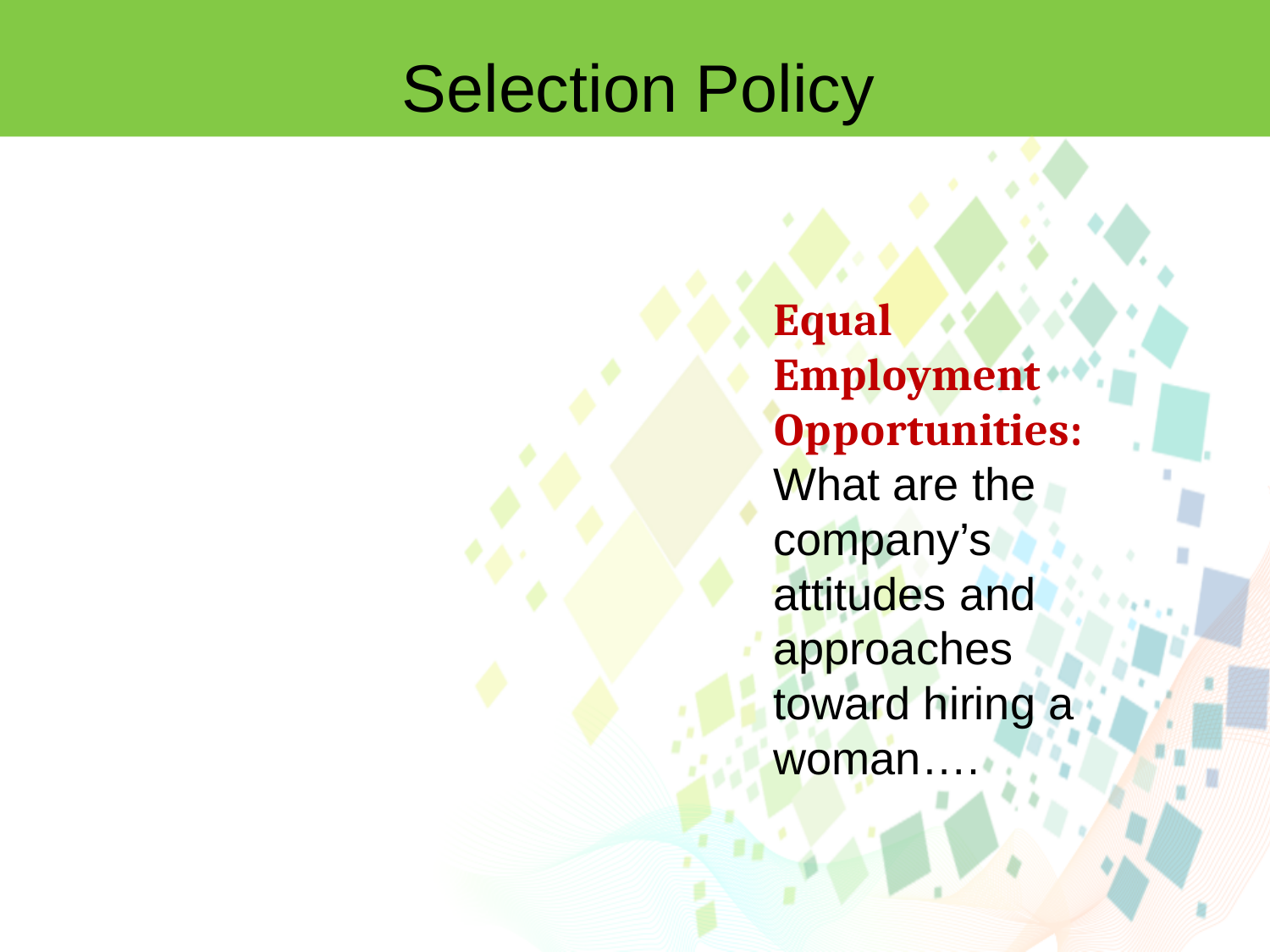

Selection Policy
Equal Employment Opportunities: What are the company’s attitudes and approaches toward hiring a woman….